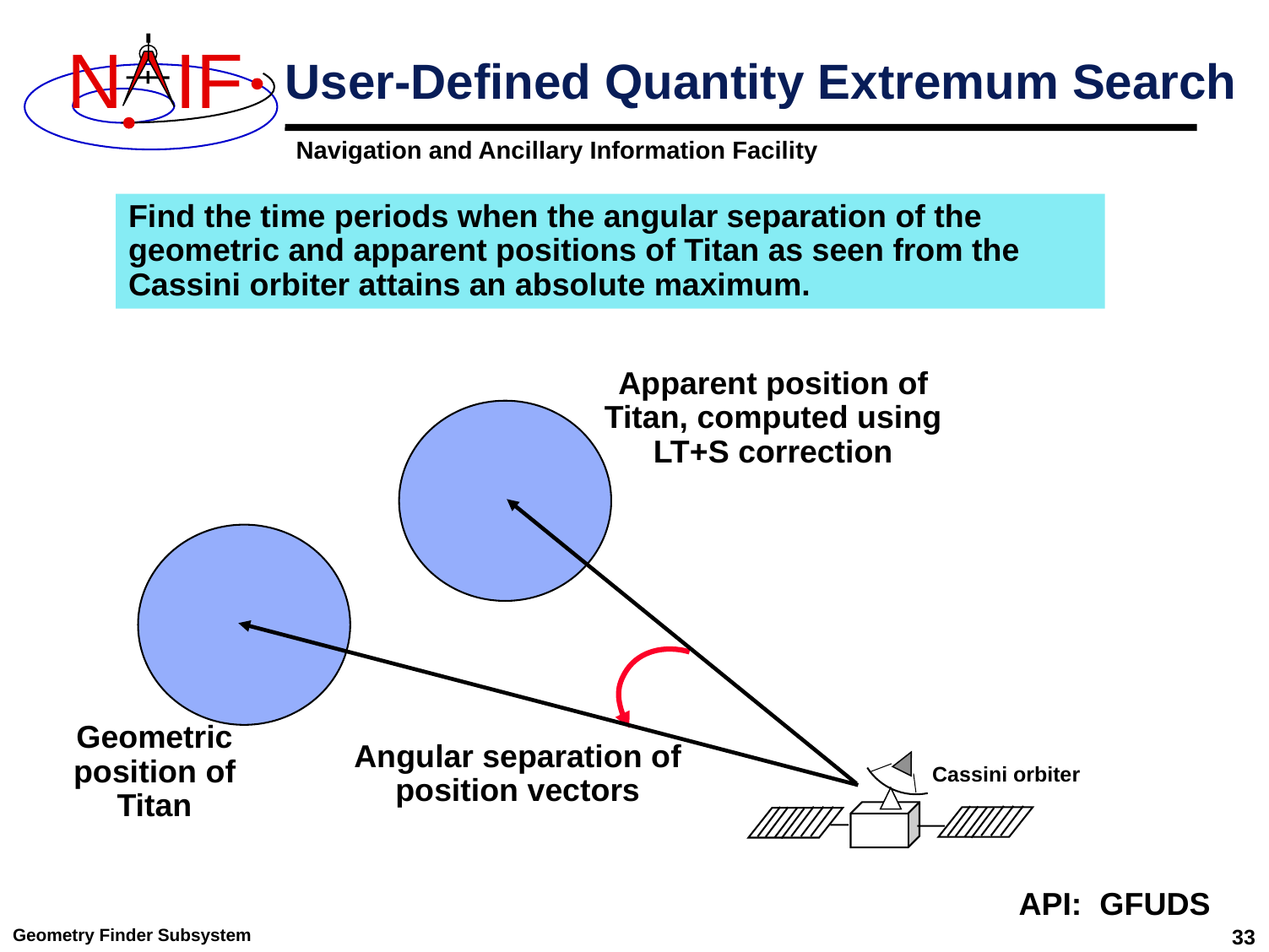

# User-Defined Quantity Extremum Search
Find the time periods when the angular separation of the geometric and apparent positions of Titan as seen from the Cassini orbiter attains an absolute maximum.
Apparent position of Titan, computed using LT+S correction

Geometric position of Titan
Angular separation of position vectors

Cassini orbiter

API:  GFUDS
Geometry Finder Subsystem
33